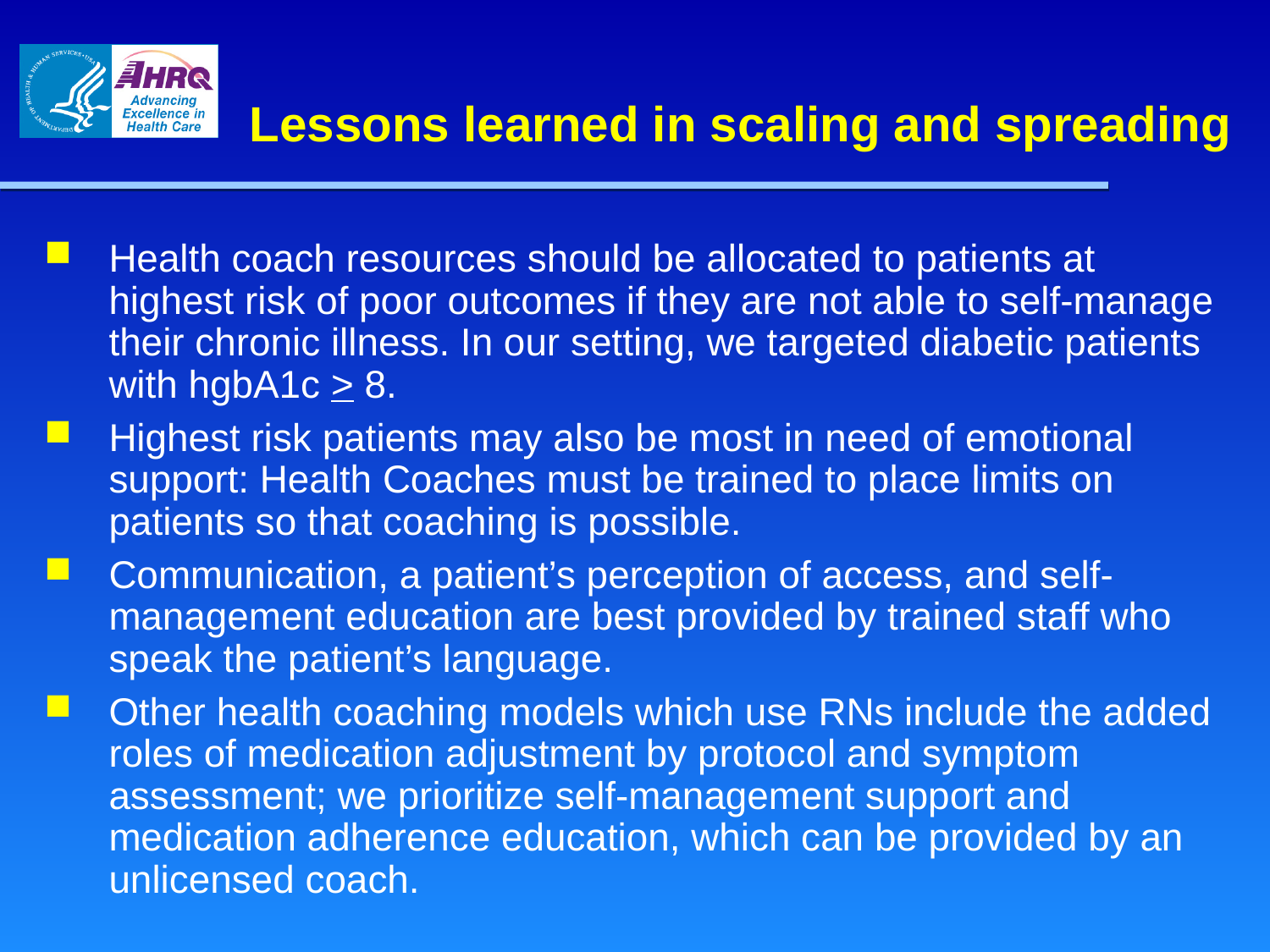

# Lessons learned in scaling and spreading
Health coach resources should be allocated to patients at highest risk of poor outcomes if they are not able to self-manage their chronic illness. In our setting, we targeted diabetic patients with hgbA1c > 8.
Highest risk patients may also be most in need of emotional support: Health Coaches must be trained to place limits on patients so that coaching is possible.
Communication, a patient’s perception of access, and self-management education are best provided by trained staff who speak the patient’s language.
Other health coaching models which use RNs include the added roles of medication adjustment by protocol and symptom assessment; we prioritize self-management support and medication adherence education, which can be provided by an unlicensed coach.